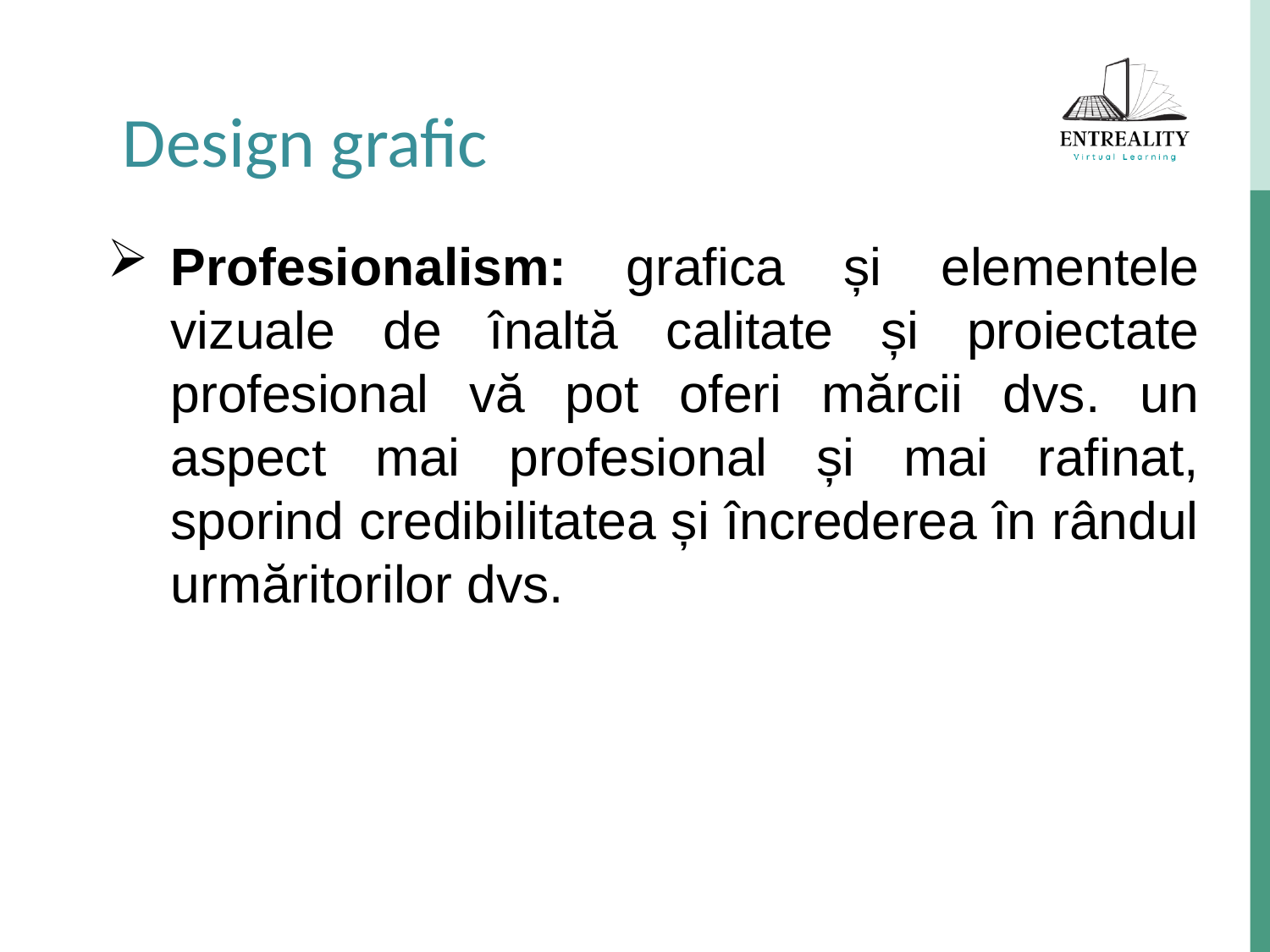

Design grafic
Profesionalism: grafica și elementele vizuale de înaltă calitate și proiectate profesional vă pot oferi mărcii dvs. un aspect mai profesional și mai rafinat, sporind credibilitatea și încrederea în rândul urmăritorilor dvs.